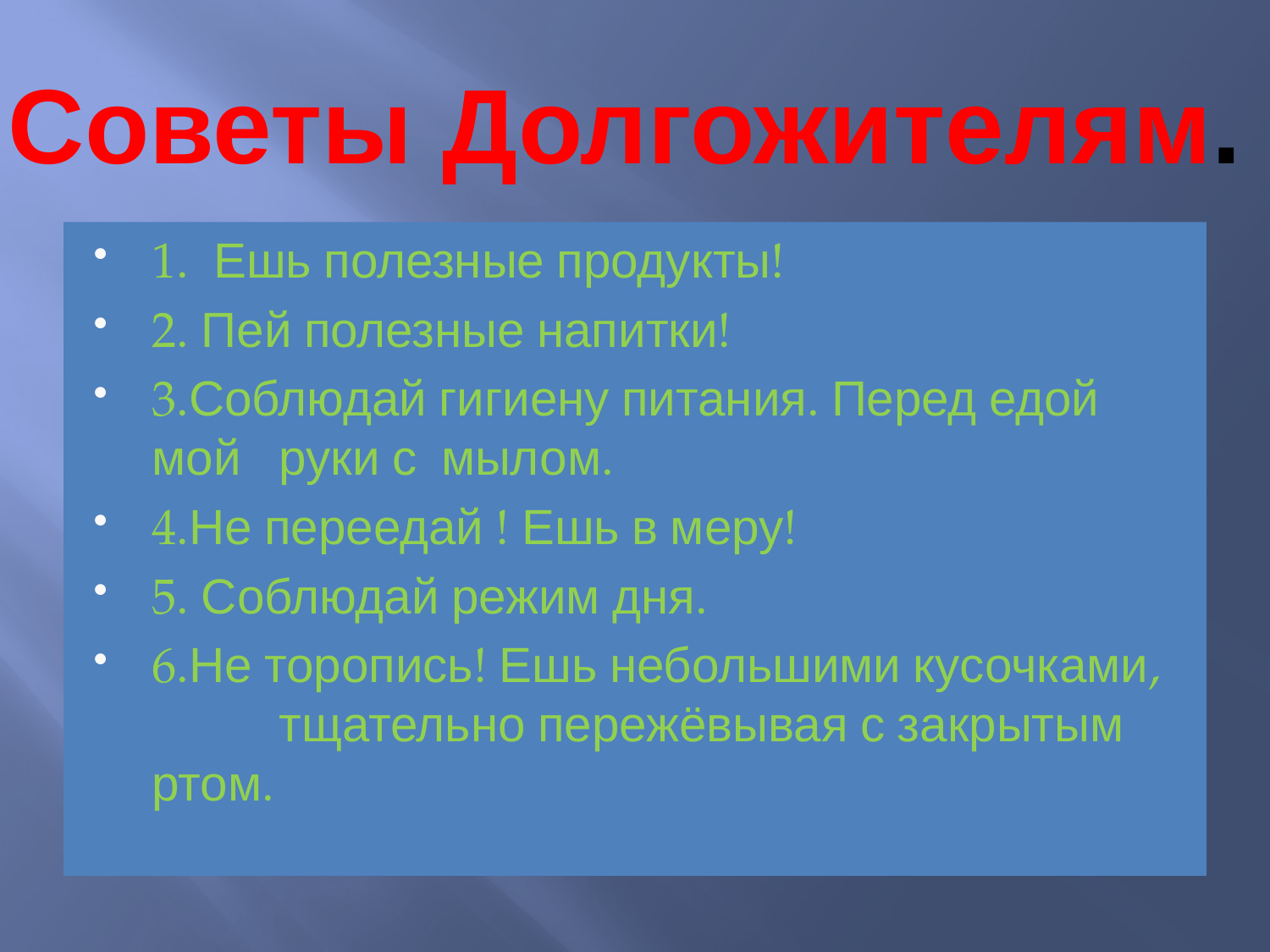

# Советы Долгожителям.
1.  Ешь полезные продукты!
2. Пей полезные напитки!
3.Соблюдай гигиену питания. Перед едой мой 	руки с  мылом.
4.Не переедай ! Ешь в меру!
5. Соблюдай режим дня.
6.Не торопись! Ешь небольшими кусочками, 	тщательно пережёвывая с закрытым ртом.